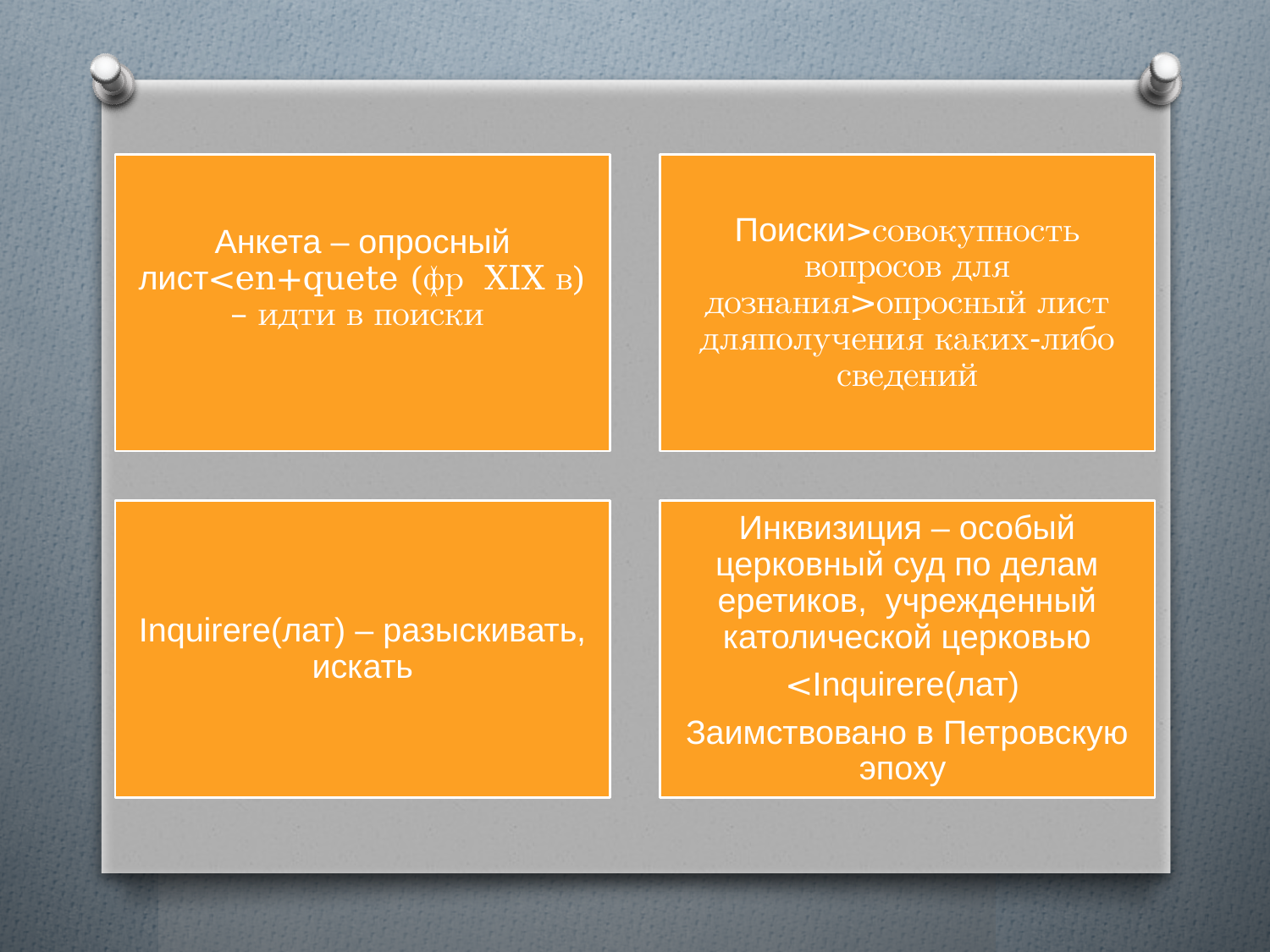

Анкета – опросный лист<en+quete (фр  XIX в) – идти в поиски

Поиски>совокупность вопросов для дознания>опросный лист дляполучения каких-либо сведений
Inquirere(лат) – разыскивать, искать
Инквизиция – особый церковный суд по делам еретиков,  учрежденный католической церковью
<Inquirere(лат)
Заимствовано в Петровскую эпоху